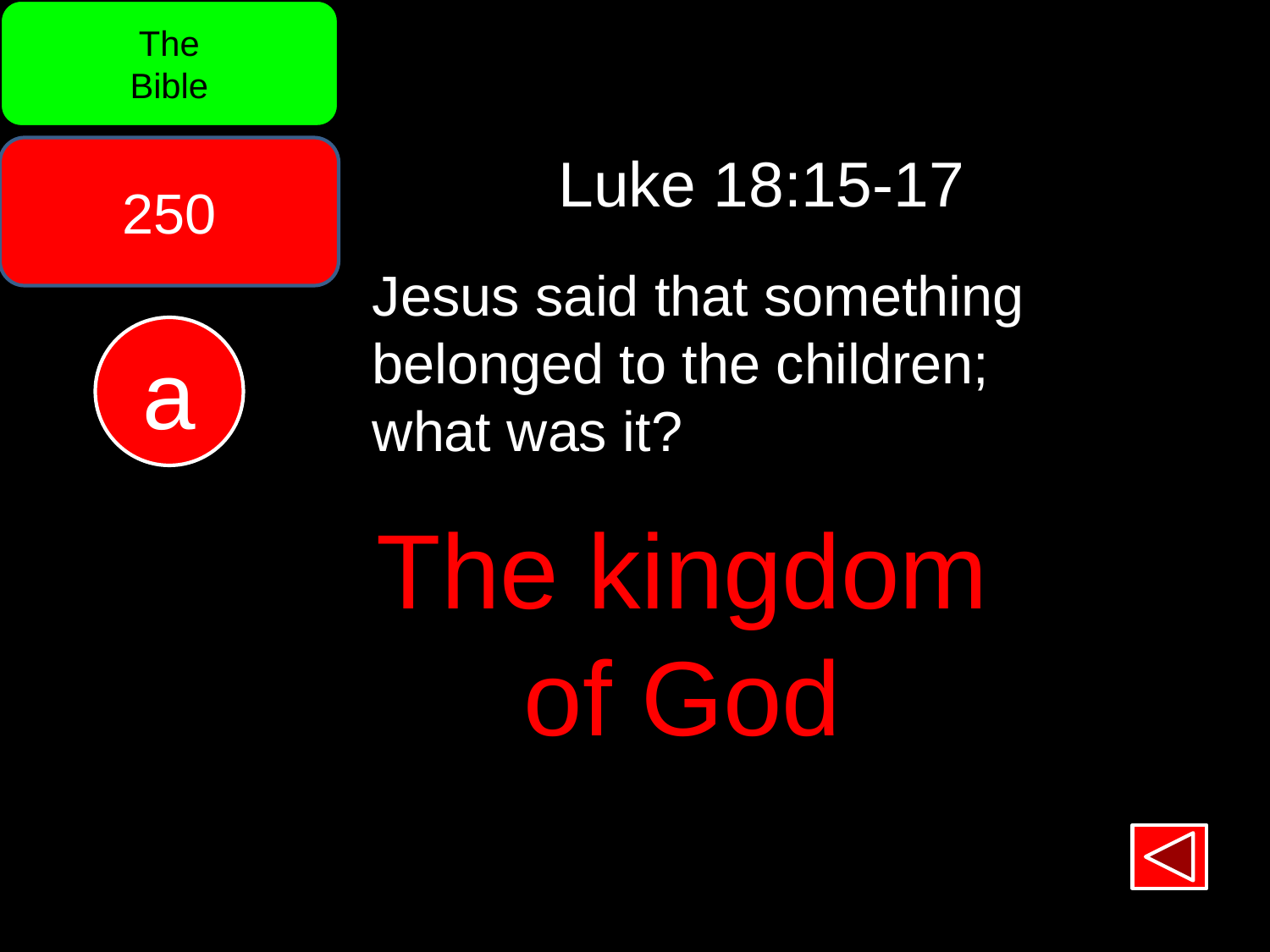

The
Bible
250
Luke 18:15-17
Jesus said that something
belonged to the children;
what was it?
a
The kingdom
of God